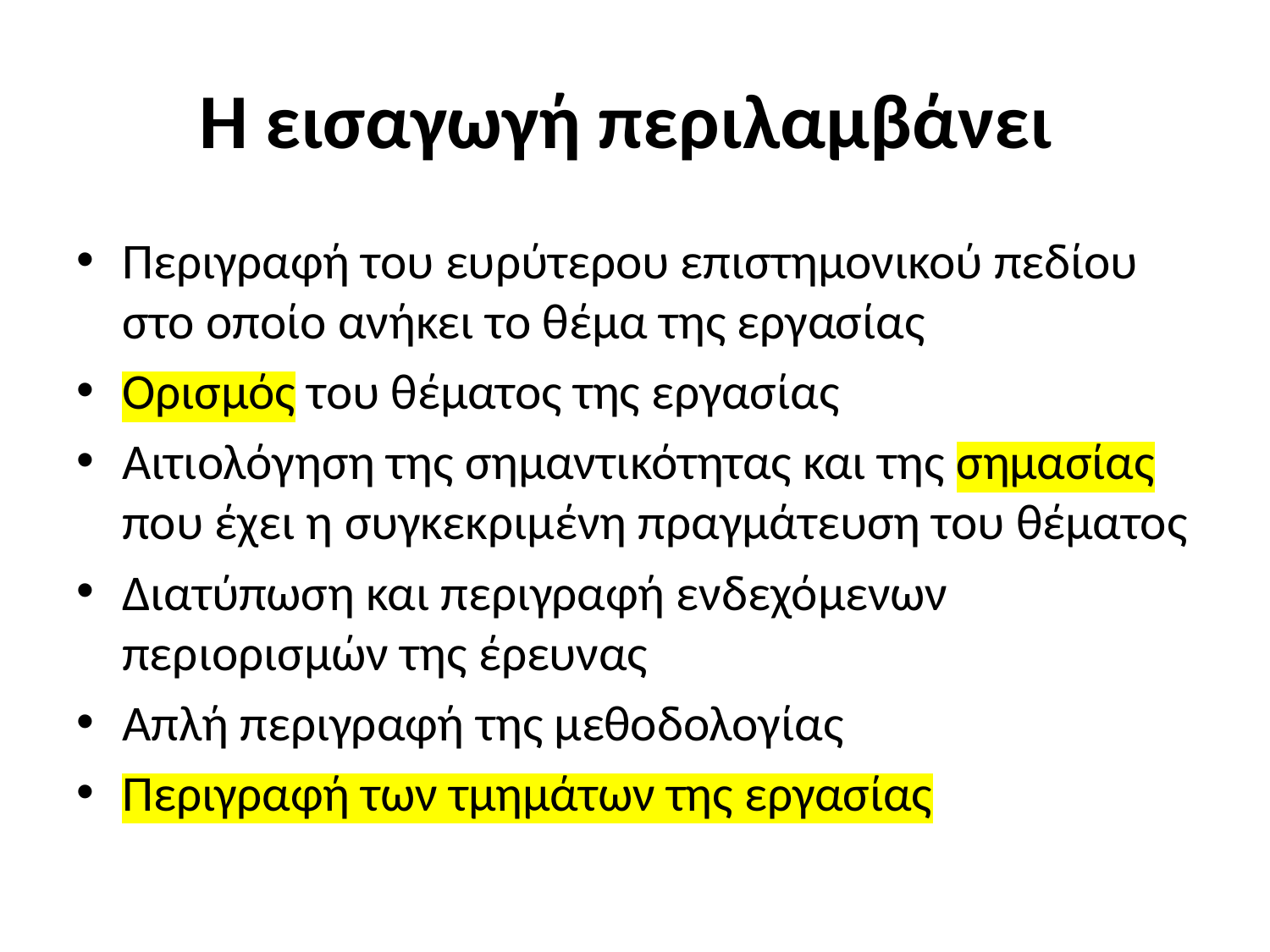

# Η εισαγωγή περιλαμβάνει
Περιγραφή του ευρύτερου επιστημονικού πεδίου στο οποίο ανήκει το θέμα της εργασίας
Ορισμός του θέματος της εργασίας
Aιτιολόγηση της σημαντικότητας και της σημασίας που έχει η συγκεκριμένη πραγμάτευση του θέματος
Διατύπωση και περιγραφή ενδεχόμενων περιορισμών της έρευνας
Aπλή περιγραφή της μεθοδολογίας
Περιγραφή των τμημάτων της εργασίας